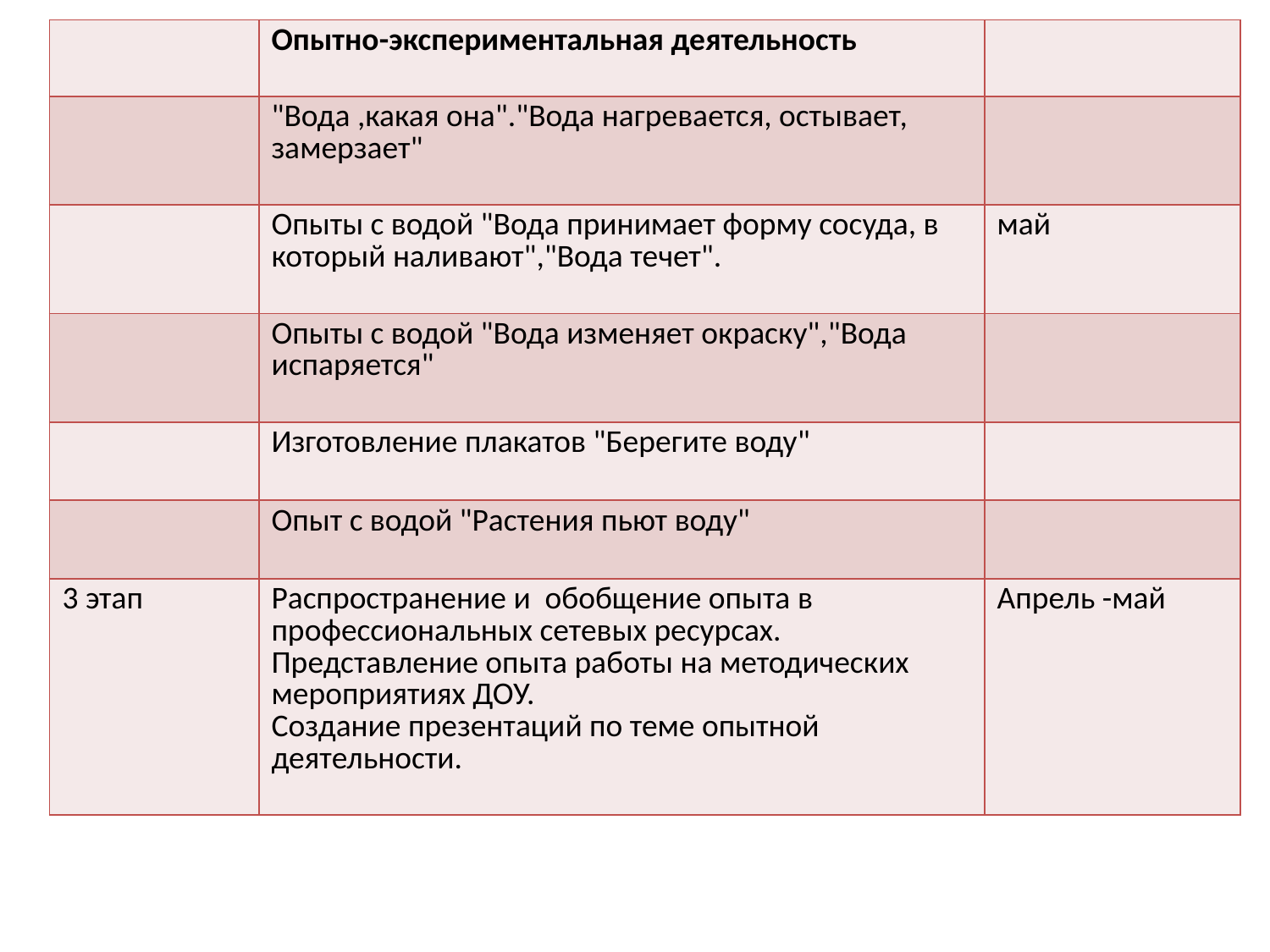

|  | Опытно-экспериментальная деятельность |  |
| --- | --- | --- |
|  | "Вода ,какая она"."Вода нагревается, остывает, замерзает" |  |
|  | Опыты с водой "Вода принимает форму сосуда, в который наливают","Вода течет". | май |
|  | Опыты с водой "Вода изменяет окраску","Вода испаряется" |  |
|  | Изготовление плакатов "Берегите воду" |  |
|  | Опыт с водой "Растения пьют воду" |  |
| 3 этап | Распространение и обобщение опыта в профессиональных сетевых ресурсах. Представление опыта работы на методических мероприятиях ДОУ. Создание презентаций по теме опытной деятельности. | Апрель -май |